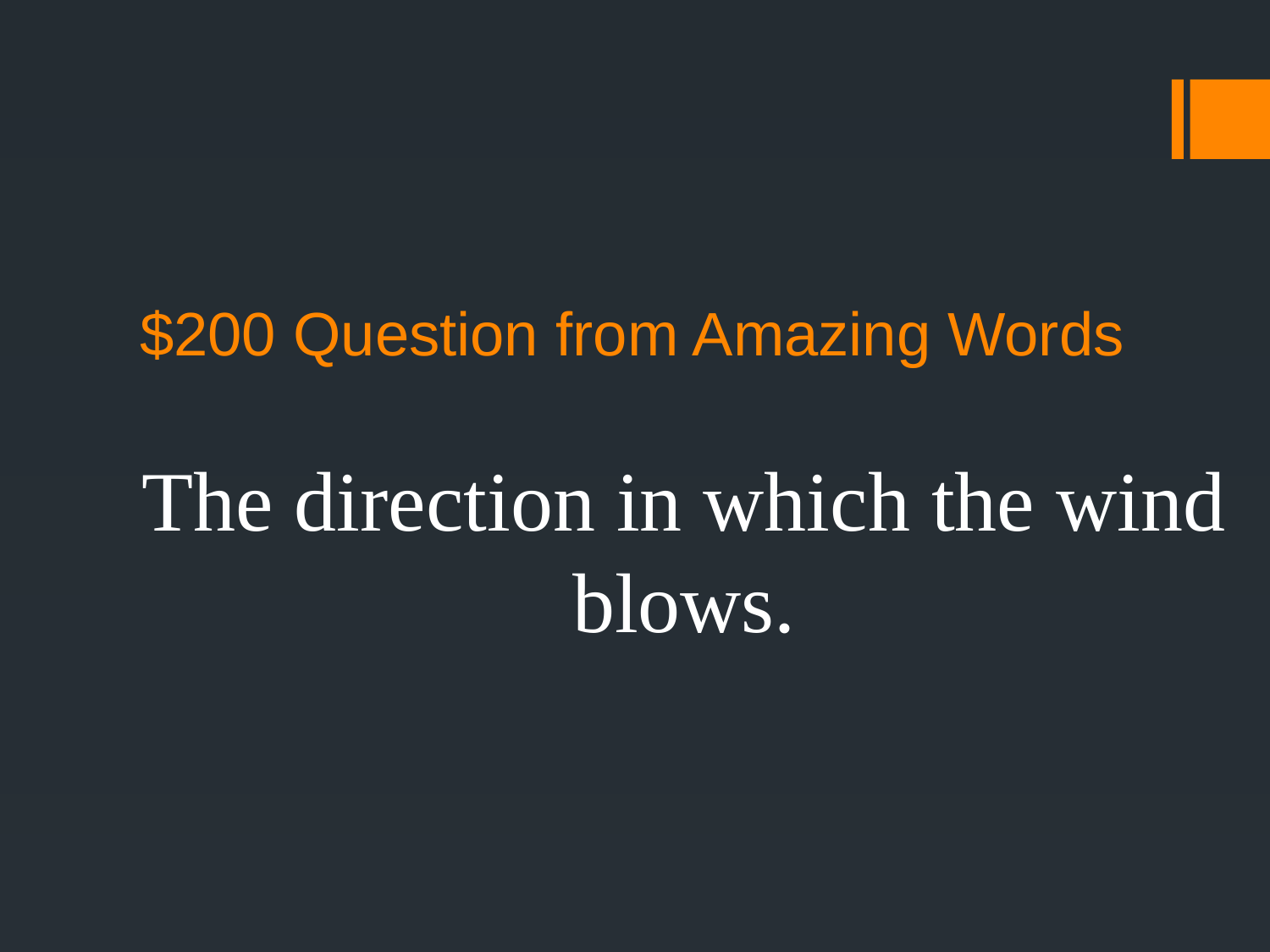

# $200 Question from Amazing Words
The direction in which the wind
blows.